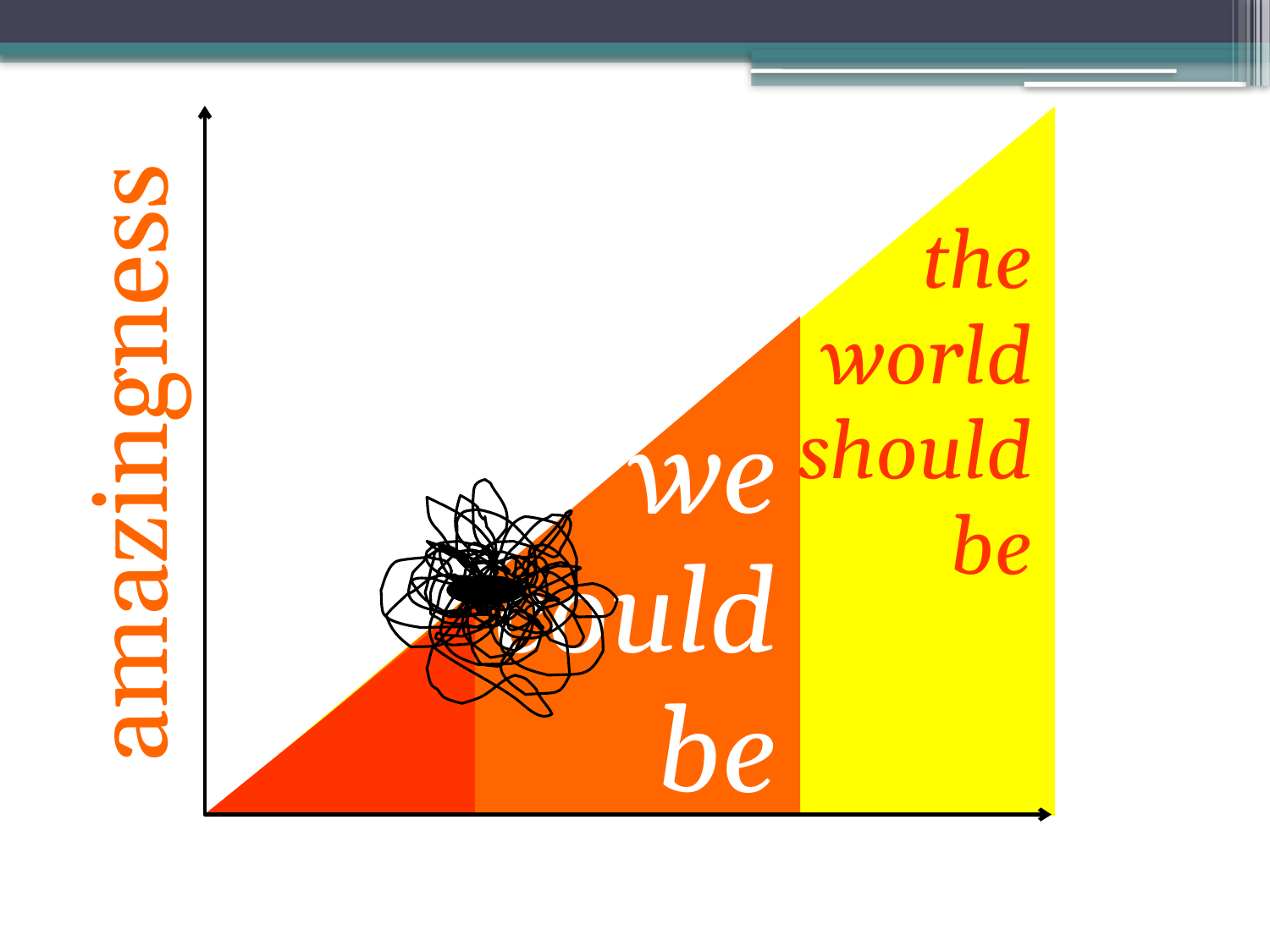

the world
should be

we
could be
amazingness

x